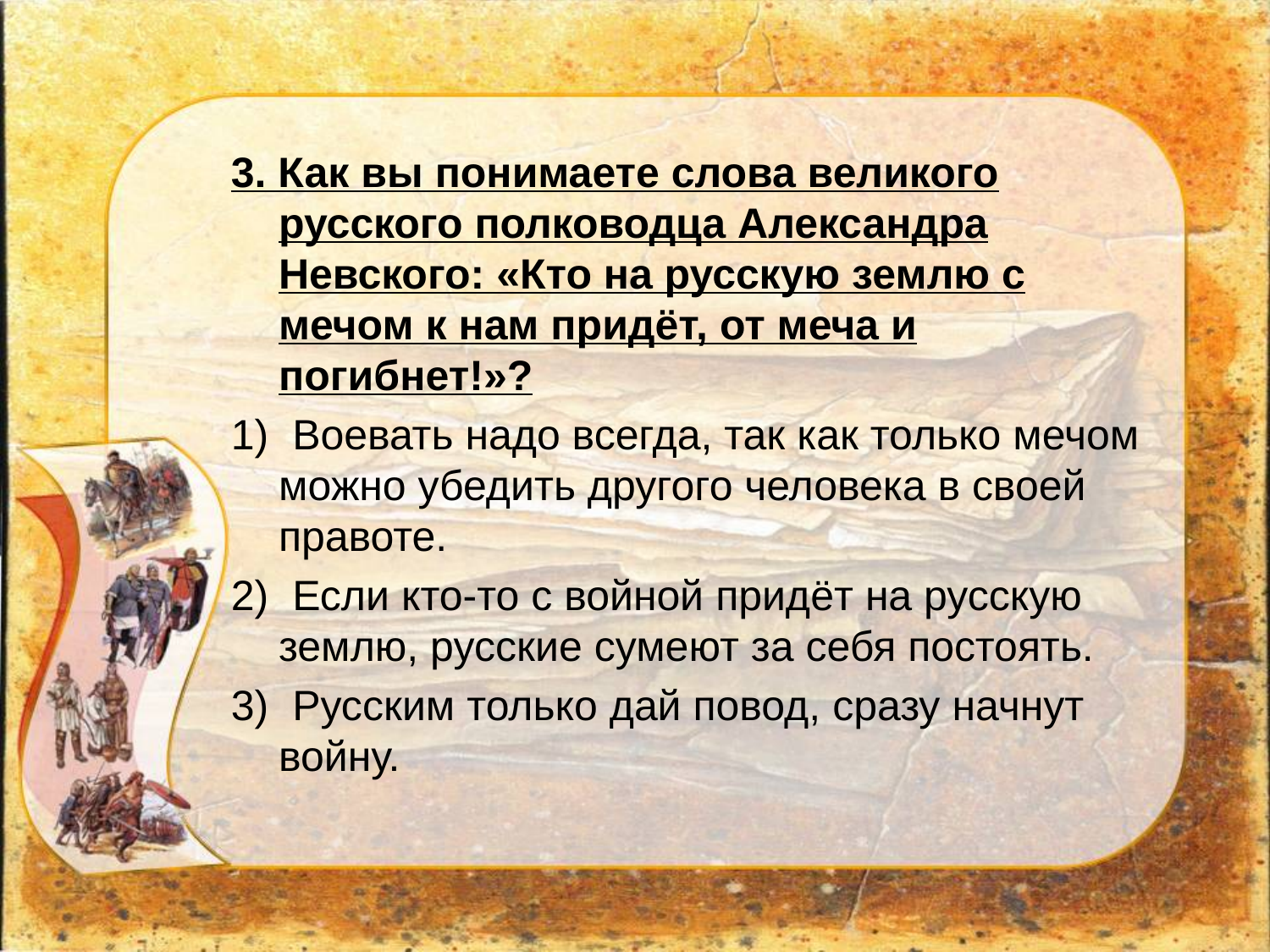

3. Как вы понимаете слова великого русского полководца Александра Невского: «Кто на русскую землю с мечом к нам придёт, от меча и погибнет!»?
1)  Воевать надо всегда, так как только мечом можно убедить другого человека в своей правоте.
2)  Если кто-то с войной придёт на русскую землю, русские сумеют за себя постоять.
3)  Русским только дай повод, сразу начнут войну.